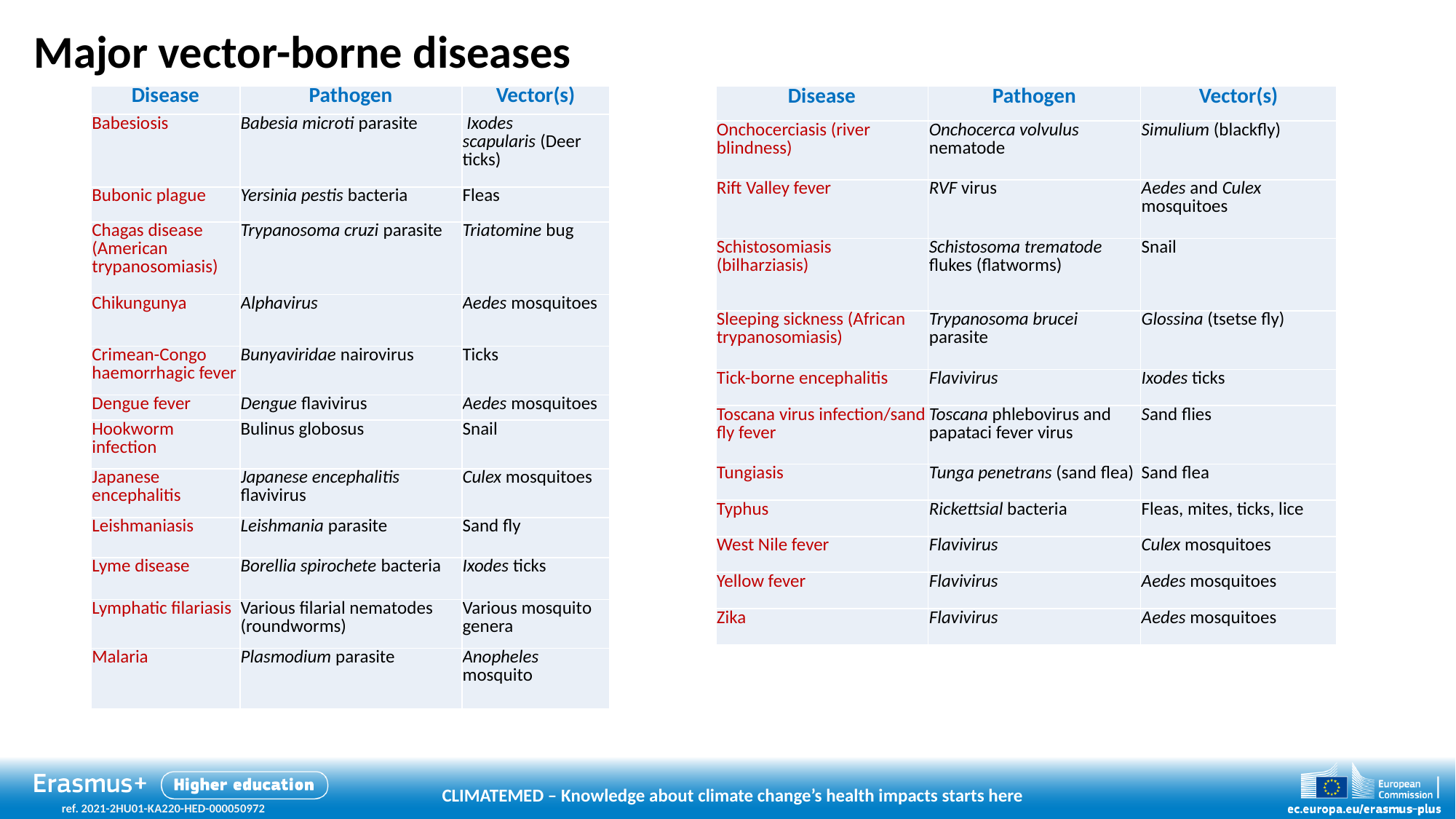

Major vector-borne diseases

| Disease | Pathogen | Vector(s) |
| --- | --- | --- |
| Babesiosis | Babesia microti parasite | Ixodes scapularis (Deer ticks) |
| Bubonic plague | Yersinia pestis bacteria | Fleas |
| Chagas disease (American trypanosomiasis) | Trypanosoma cruzi parasite | Triatomine bug |
| Chikungunya | Alphavirus | Aedes mosquitoes |
| Crimean-Congo haemorrhagic fever | Bunyaviridae nairovirus | Ticks |
| Dengue fever | Dengue flavivirus | Aedes mosquitoes |
| Hookworm infection | Bulinus globosus | Snail |
| Japanese encephalitis | Japanese encephalitis flavivirus | Culex mosquitoes |
| Leishmaniasis | Leishmania parasite | Sand fly |
| Lyme disease | Borellia spirochete bacteria | Ixodes ticks |
| Lymphatic filariasis | Various filarial nematodes (roundworms) | Various mosquito genera |
| Malaria | Plasmodium parasite | Anopheles mosquito |
| Disease | Pathogen | Vector(s) |
| --- | --- | --- |
| Onchocerciasis (river blindness) | Onchocerca volvulus nematode | Simulium (blackfly) |
| Rift Valley fever | RVF virus | Aedes and Culex mosquitoes |
| Schistosomiasis (bilharziasis) | Schistosoma trematode flukes (flatworms) | Snail |
| Sleeping sickness (African trypanosomiasis) | Trypanosoma brucei parasite | Glossina (tsetse fly) |
| Tick-borne encephalitis | Flavivirus | Ixodes ticks |
| Toscana virus infection/sand fly fever | Toscana phlebovirus and papataci fever virus | Sand flies |
| Tungiasis | Tunga penetrans (sand flea) | Sand flea |
| Typhus | Rickettsial bacteria | Fleas, mites, ticks, lice |
| West Nile fever | Flavivirus | Culex mosquitoes |
| Yellow fever | Flavivirus | Aedes mosquitoes |
| Zika | Flavivirus | Aedes mosquitoes |